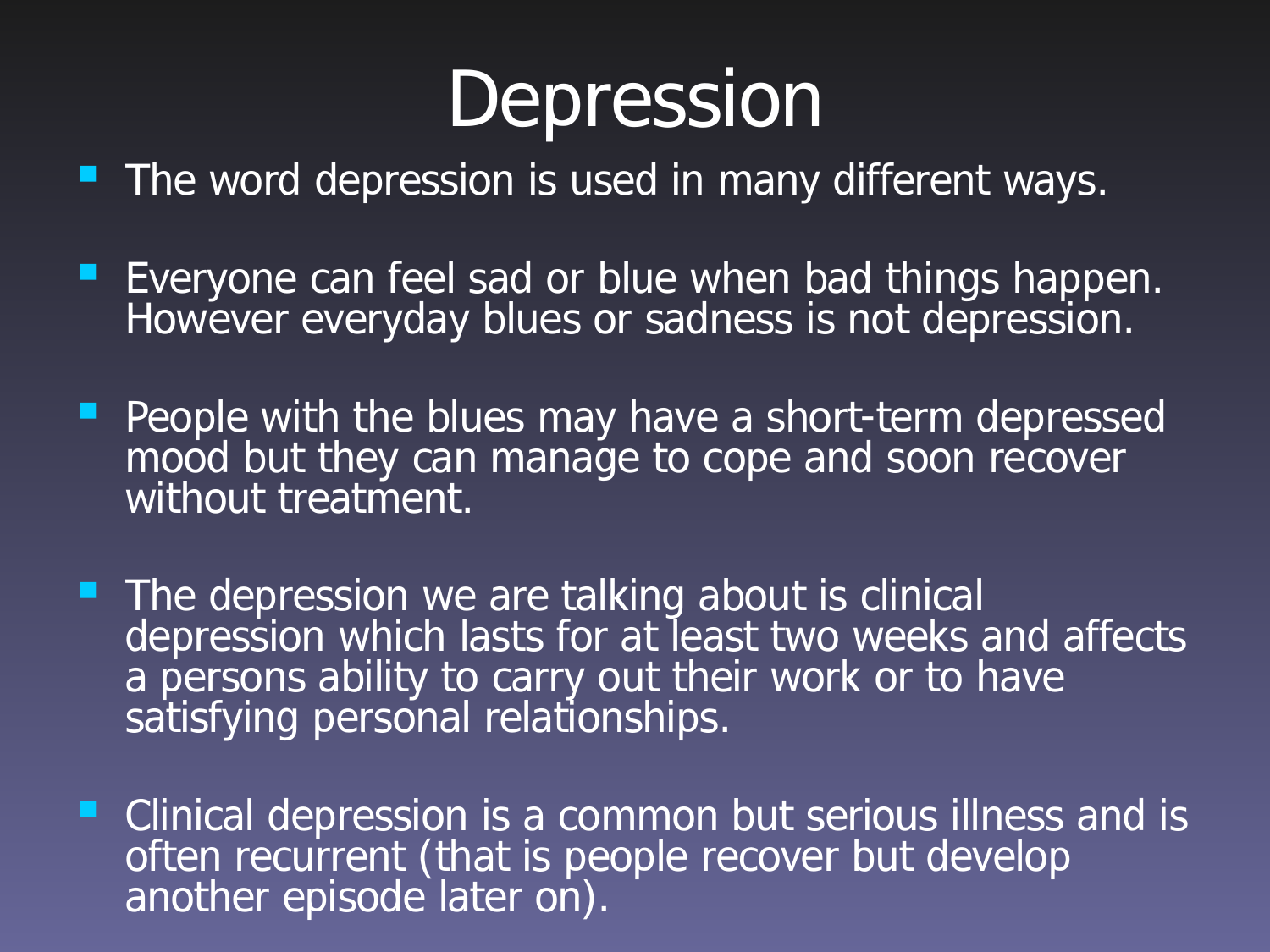

Depression
The word depression is used in many different ways.

Everyone can feel sad or blue when bad things happen. However everyday blues or sadness is not depression.

People with the blues may have a short-term depressed mood but they can manage to cope and soon recover without treatment.

The depression we are talking about is clinical depression which lasts for at least two weeks and affects a persons ability to carry out their work or to have satisfying personal relationships.

Clinical depression is a common but serious illness and is often recurrent (that is people recover but develop another episode later on).